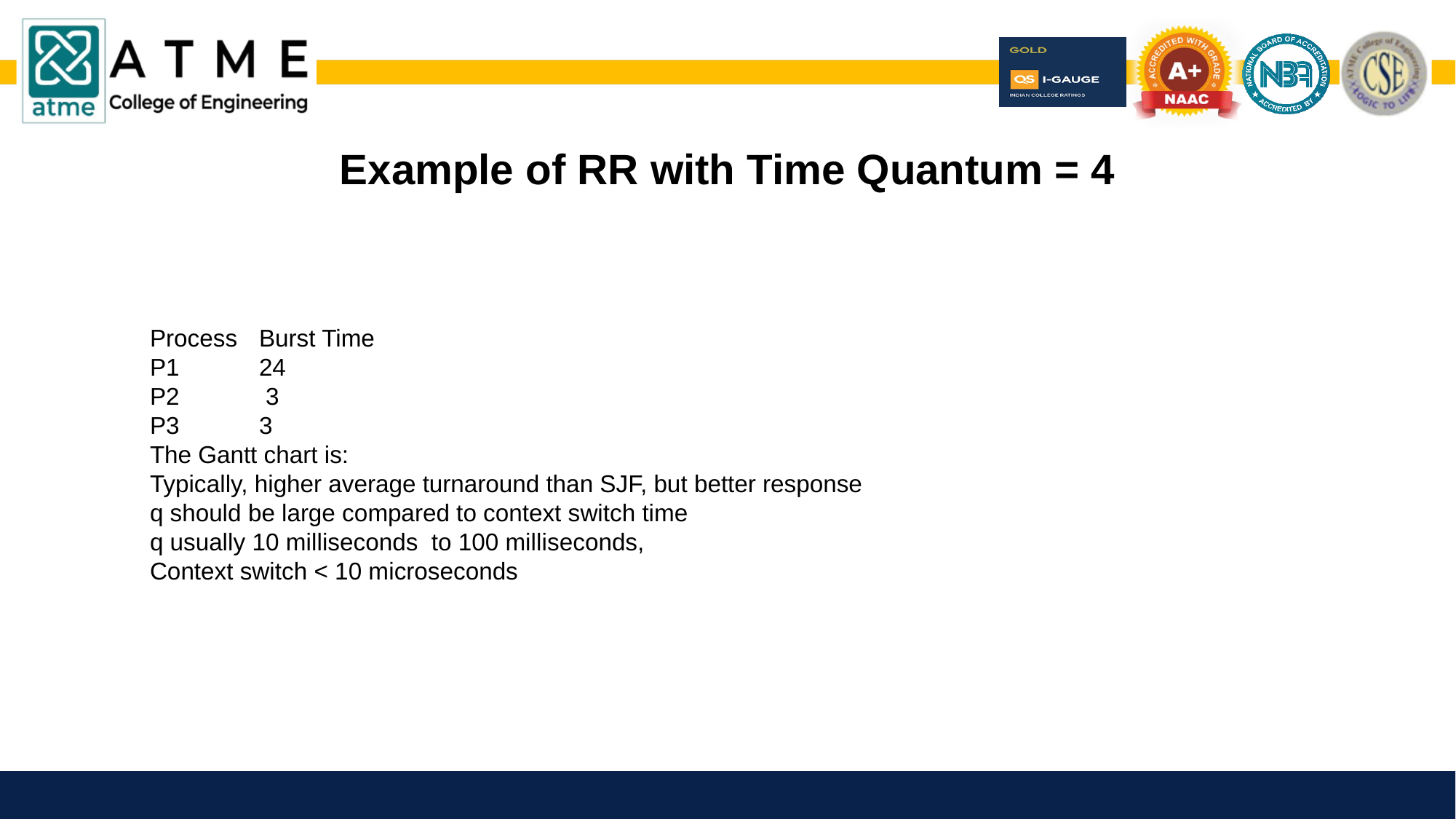

Example of RR with Time Quantum = 4
Process	Burst Time
P1	24
P2	 3
P3	3
The Gantt chart is:
Typically, higher average turnaround than SJF, but better response
q should be large compared to context switch time
q usually 10 milliseconds  to 100 milliseconds,
Context switch < 10 microseconds